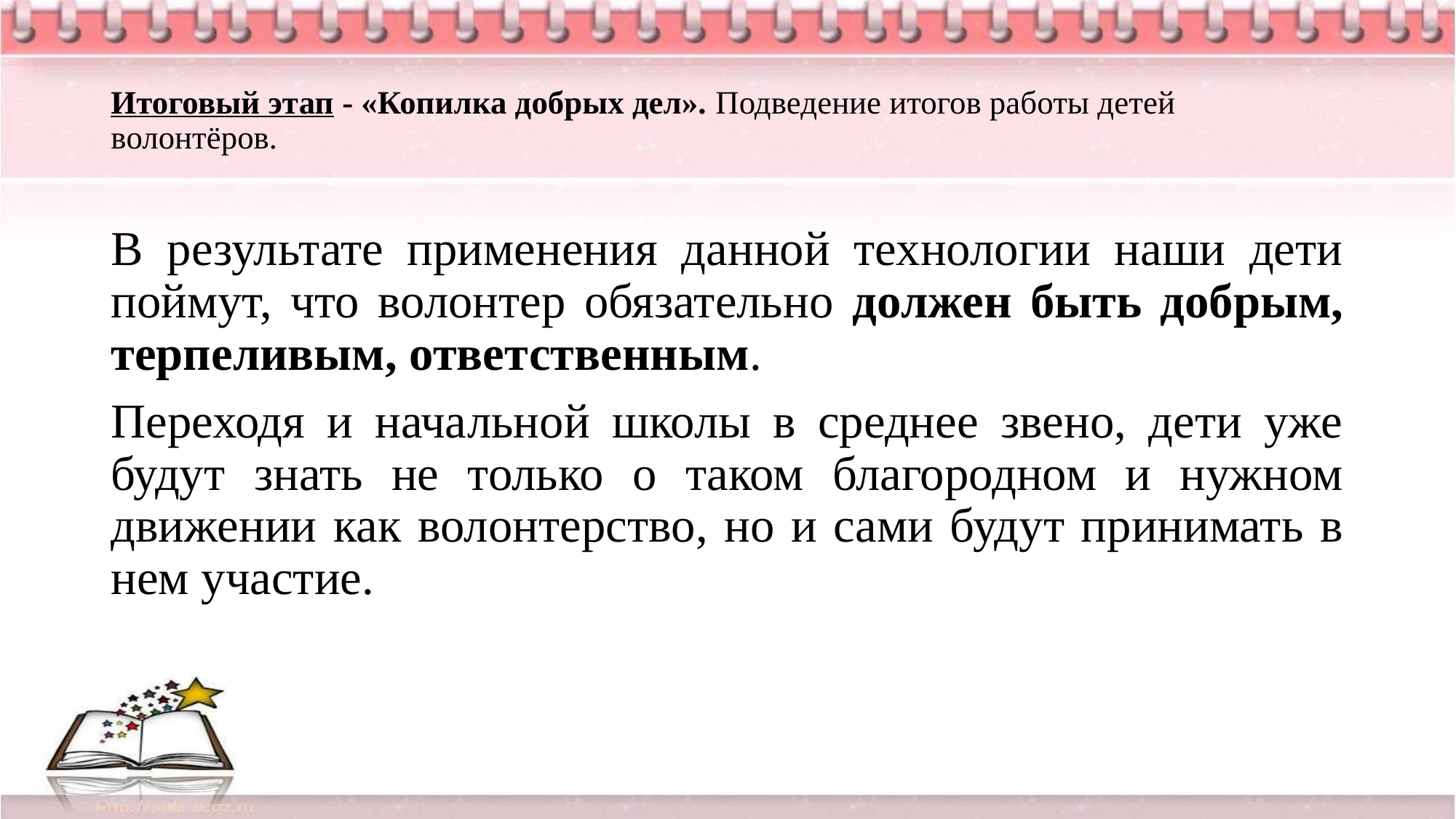

# Итоговый этап - «Копилка добрых дел». Подведение итогов работы детей волонтёров.
В результате применения данной технологии наши дети поймут, что волонтер обязательно должен быть добрым, терпеливым, ответственным.
Переходя и начальной школы в среднее звено, дети уже будут знать не только о таком благородном и нужном движении как волонтерство, но и сами будут принимать в нем участие.